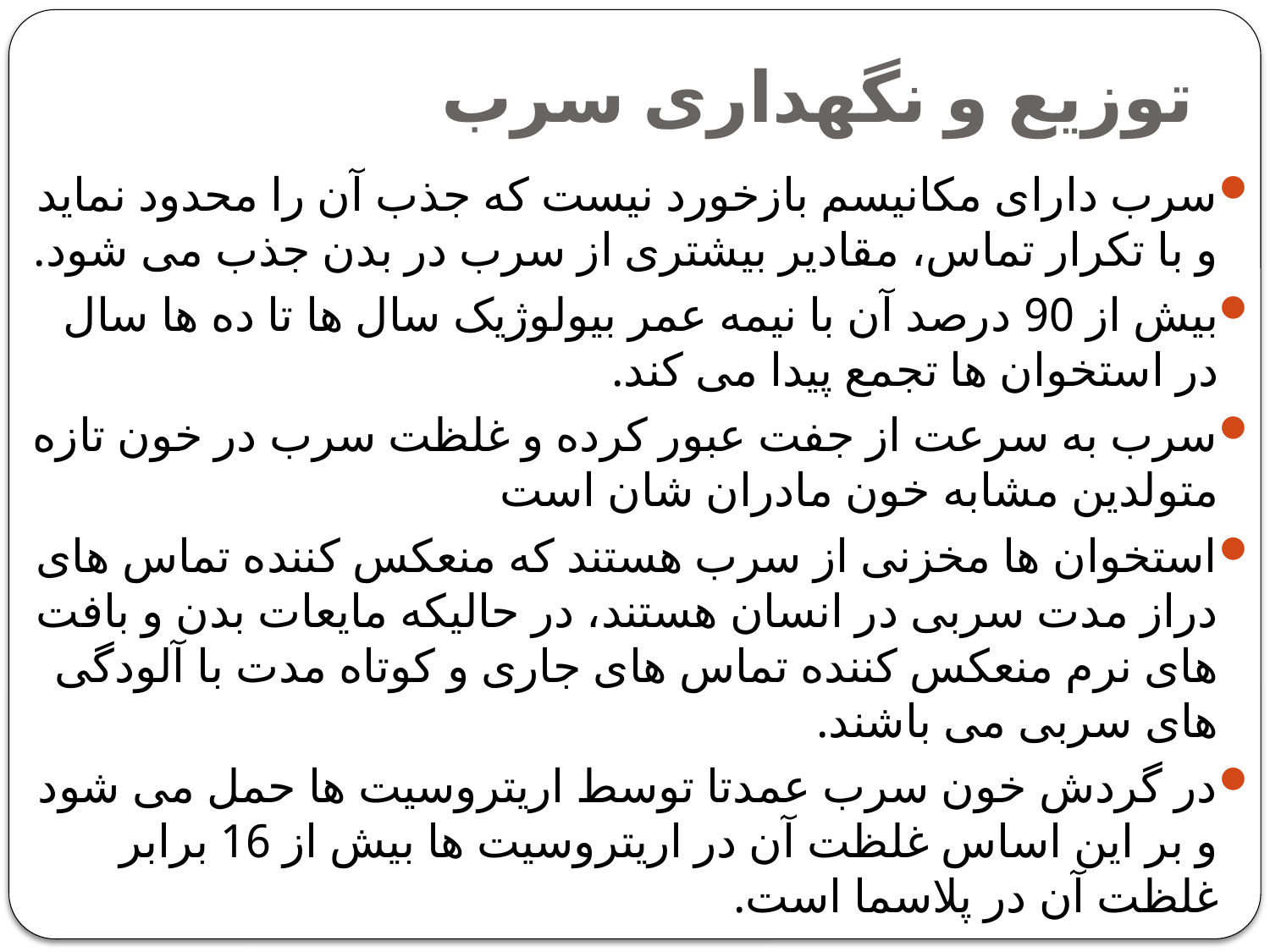

# توزیع و نگهداری سرب
سرب دارای مکانیسم بازخورد نیست که جذب آن را محدود نماید و با تکرار تماس، مقادیر بیشتری از سرب در بدن جذب می شود.
بیش از 90 درصد آن با نیمه عمر بیولوژیک سال ها تا ده ها سال در استخوان ها تجمع پیدا می کند.
سرب به سرعت از جفت عبور کرده و غلظت سرب در خون تازه متولدین مشابه خون مادران شان است
استخوان ها مخزنی از سرب هستند که منعکس کننده تماس های دراز مدت سربی در انسان هستند، در حالیکه مایعات بدن و بافت های نرم منعکس کننده تماس های جاری و کوتاه مدت با آلودگی های سربی می باشند.
در گردش خون سرب عمدتا توسط اریتروسیت ها حمل می شود و بر این اساس غلظت آن در اریتروسیت ها بیش از 16 برابر غلظت آن در پلاسما است.